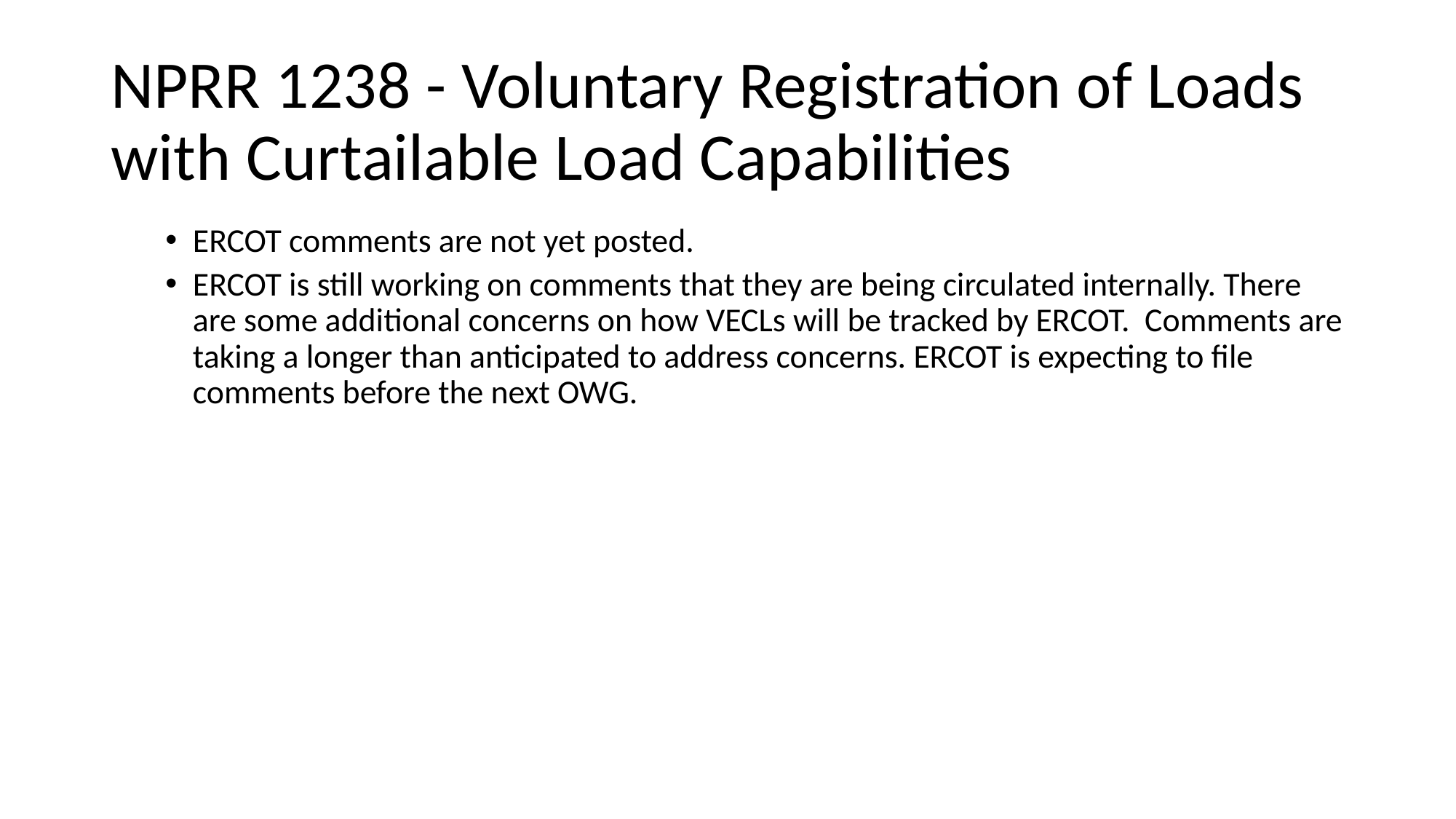

# NPRR 1238 - Voluntary Registration of Loads with Curtailable Load Capabilities
ERCOT comments are not yet posted.
ERCOT is still working on comments that they are being circulated internally. There are some additional concerns on how VECLs will be tracked by ERCOT.  Comments are taking a longer than anticipated to address concerns. ERCOT is expecting to file comments before the next OWG.